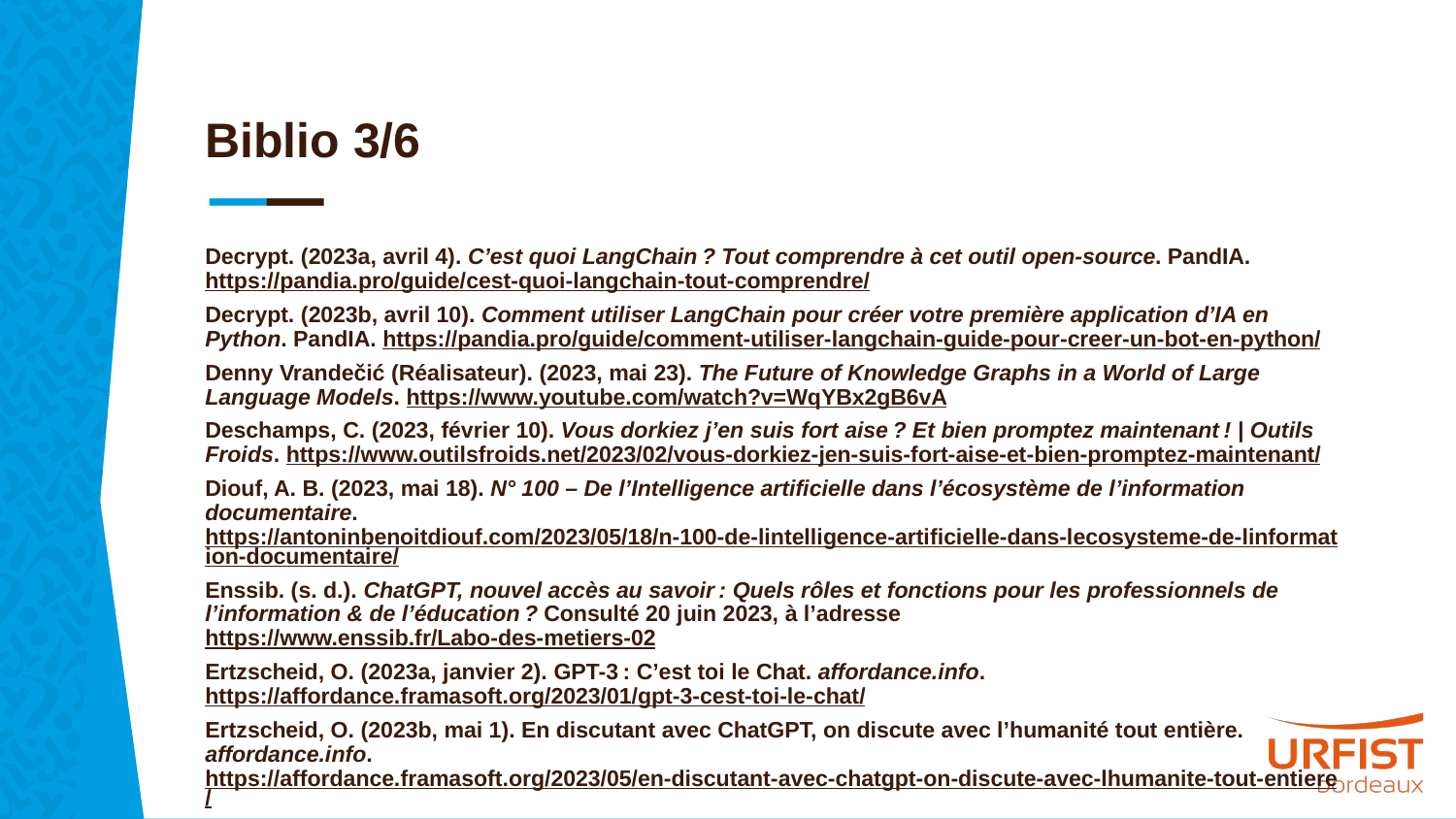

# Biblio 3/6
Decrypt. (2023a, avril 4). C’est quoi LangChain ? Tout comprendre à cet outil open-source. PandIA. https://pandia.pro/guide/cest-quoi-langchain-tout-comprendre/
Decrypt. (2023b, avril 10). Comment utiliser LangChain pour créer votre première application d’IA en Python. PandIA. https://pandia.pro/guide/comment-utiliser-langchain-guide-pour-creer-un-bot-en-python/
Denny Vrandečić (Réalisateur). (2023, mai 23). The Future of Knowledge Graphs in a World of Large Language Models. https://www.youtube.com/watch?v=WqYBx2gB6vA
Deschamps, C. (2023, février 10). Vous dorkiez j’en suis fort aise ? Et bien promptez maintenant ! | Outils Froids. https://www.outilsfroids.net/2023/02/vous-dorkiez-jen-suis-fort-aise-et-bien-promptez-maintenant/
Diouf, A. B. (2023, mai 18). N° 100 – De l’Intelligence artificielle dans l’écosystème de l’information documentaire. https://antoninbenoitdiouf.com/2023/05/18/n-100-de-lintelligence-artificielle-dans-lecosysteme-de-linformation-documentaire/
Enssib. (s. d.). ChatGPT, nouvel accès au savoir : Quels rôles et fonctions pour les professionnels de l’information & de l’éducation ? Consulté 20 juin 2023, à l’adresse https://www.enssib.fr/Labo-des-metiers-02
Ertzscheid, O. (2023a, janvier 2). GPT-3 : C’est toi le Chat. affordance.info. https://affordance.framasoft.org/2023/01/gpt-3-cest-toi-le-chat/
Ertzscheid, O. (2023b, mai 1). En discutant avec ChatGPT, on discute avec l’humanité tout entière. affordance.info. https://affordance.framasoft.org/2023/05/en-discutant-avec-chatgpt-on-discute-avec-lhumanite-tout-entiere/